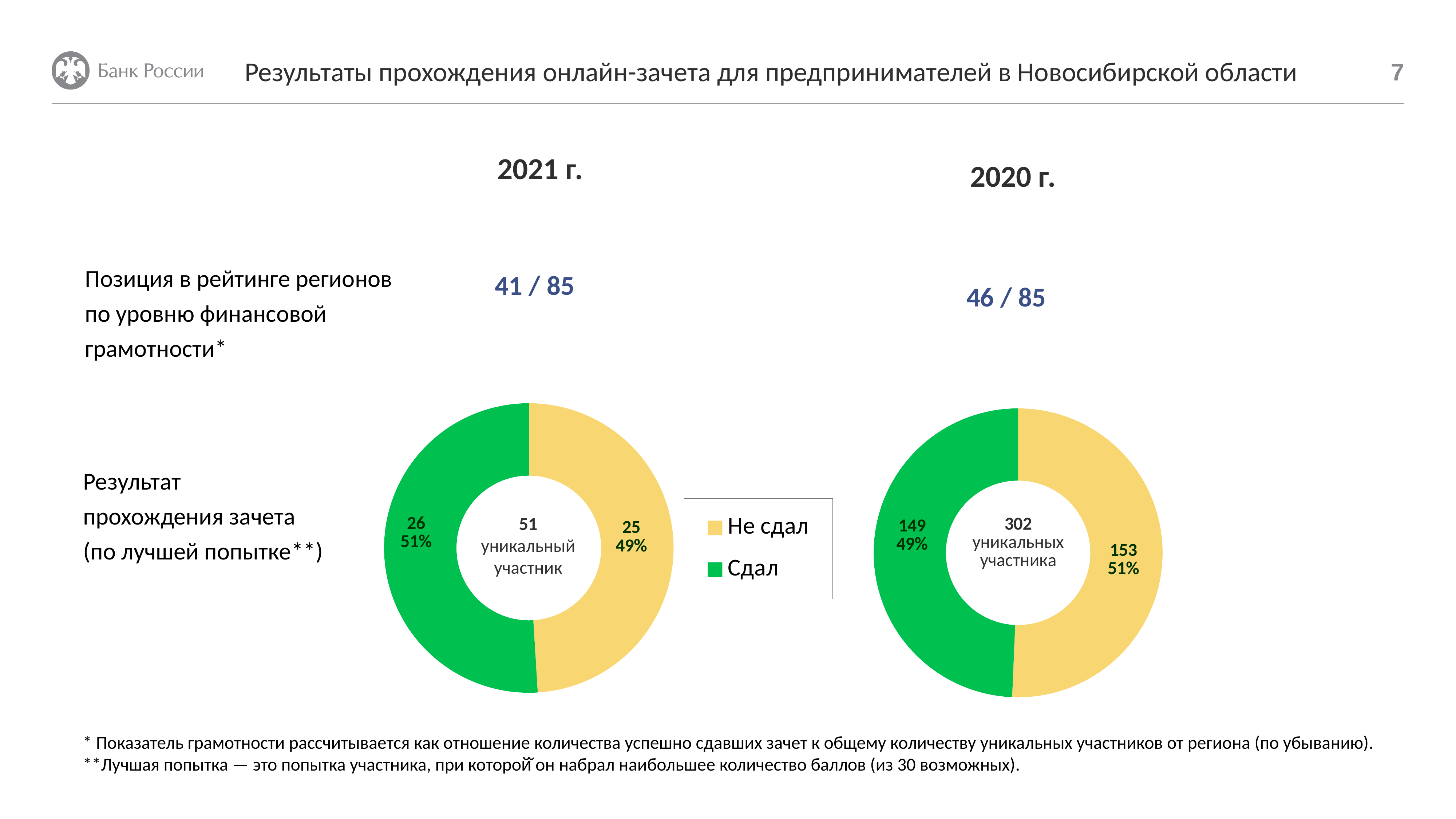

Результаты прохождения онлайн-зачета для предпринимателей в Новосибирской области
7
2021 г.
2020 г.
Позиция в рейтинге регионов
по уровню финансовой грамотности*
41 / 85
46 / 85
20%
15%

### Chart

| Category | 2021 |
|---|---|
| Не сдал | 25.0 |
| Сдал | 26.0 |

### Chart

| Category | 2020 |
|---|---|
| Не сдал | 153.0 |
| Сдал | 149.0 |
60%
30%
Результат прохождения зачета (по лучшей попытке**)
51
уникальный участник
* Показатель грамотности рассчитывается как отношение количества успешно сдавших зачет к общему количеству уникальных участников от региона (по убыванию).
**Лучшая попытка — это попытка участника, при которой̆ он набрал наибольшее количество баллов (из 30 возможных).